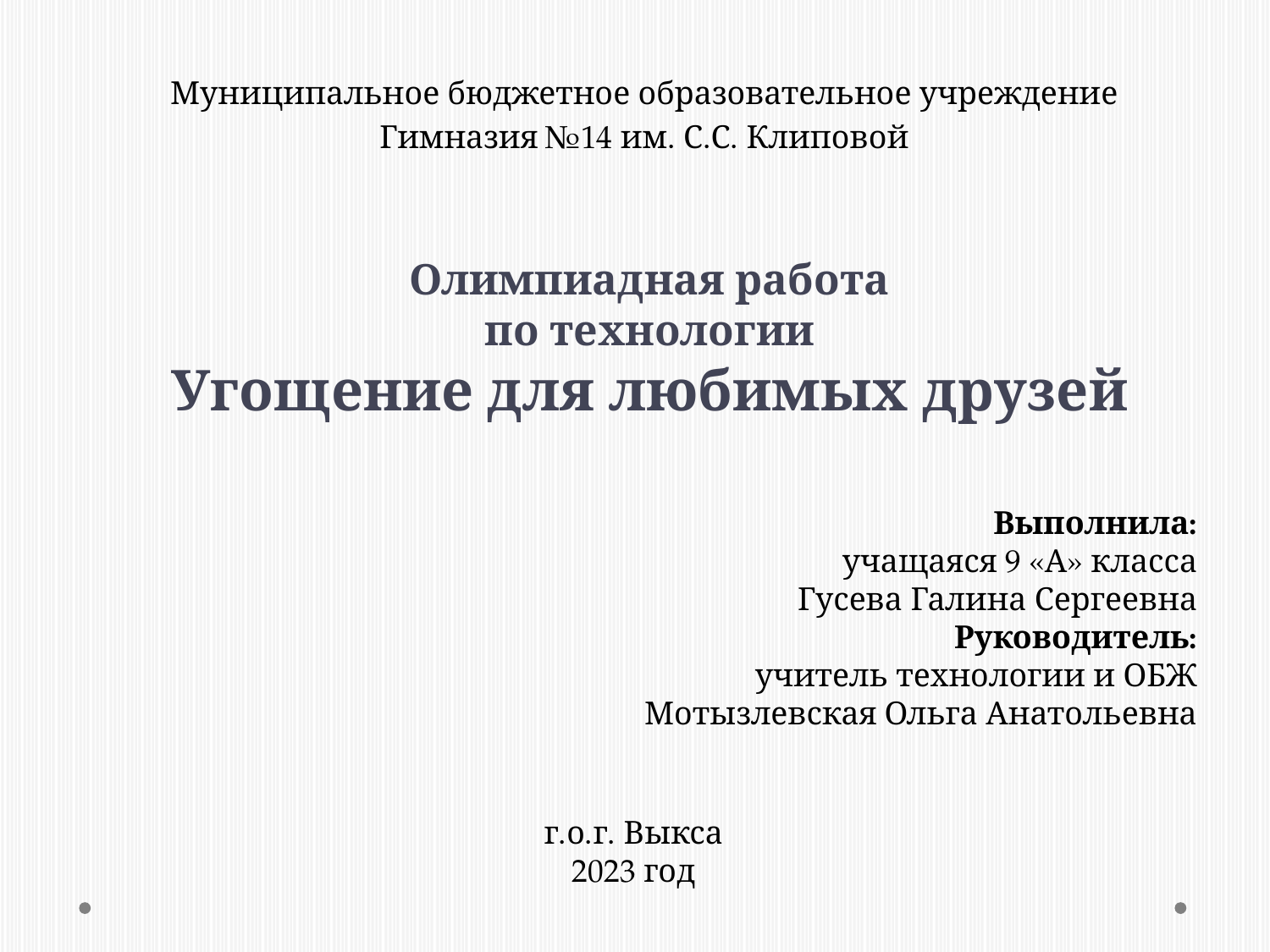

Муниципальное бюджетное образовательное учреждение
Гимназия №14 им. С.С. Клиповой

# Олимпиадная работа по технологии Угощение для любимых друзей
Выполнила:
учащаяся 9 «А» класса
Гусева Галина Сергеевна
Руководитель:
учитель технологии и ОБЖ
Мотызлевская Ольга Анатольевна
г.о.г. Выкса
2023 год